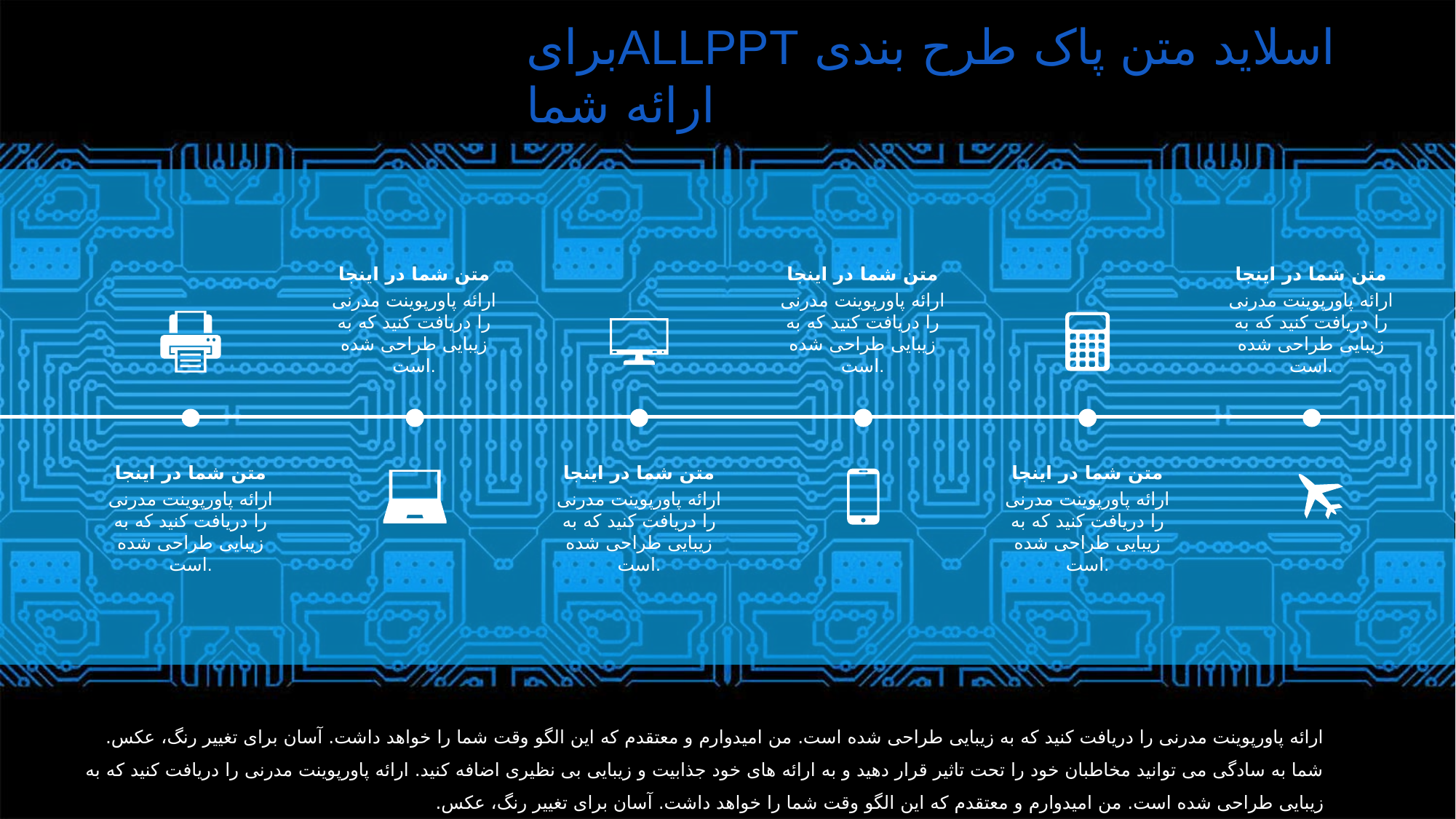

اسلاید متن پاک طرح بندی ALLPPTبرای ارائه شما

متن شما در اینجا
ارائه پاورپوینت مدرنی را دریافت کنید که به زیبایی طراحی شده است.
متن شما در اینجا
ارائه پاورپوینت مدرنی را دریافت کنید که به زیبایی طراحی شده است.
متن شما در اینجا
ارائه پاورپوینت مدرنی را دریافت کنید که به زیبایی طراحی شده است.

متن شما در اینجا
ارائه پاورپوینت مدرنی را دریافت کنید که به زیبایی طراحی شده است.
متن شما در اینجا
ارائه پاورپوینت مدرنی را دریافت کنید که به زیبایی طراحی شده است.
متن شما در اینجا
ارائه پاورپوینت مدرنی را دریافت کنید که به زیبایی طراحی شده است.

ارائه پاورپوینت مدرنی را دریافت کنید که به زیبایی طراحی شده است. من امیدوارم و معتقدم که این الگو وقت شما را خواهد داشت. آسان برای تغییر رنگ، عکس. شما به سادگی می توانید مخاطبان خود را تحت تاثیر قرار دهید و به ارائه های خود جذابیت و زیبایی بی نظیری اضافه کنید. ارائه پاورپوینت مدرنی را دریافت کنید که به زیبایی طراحی شده است. من امیدوارم و معتقدم که این الگو وقت شما را خواهد داشت. آسان برای تغییر رنگ، عکس.